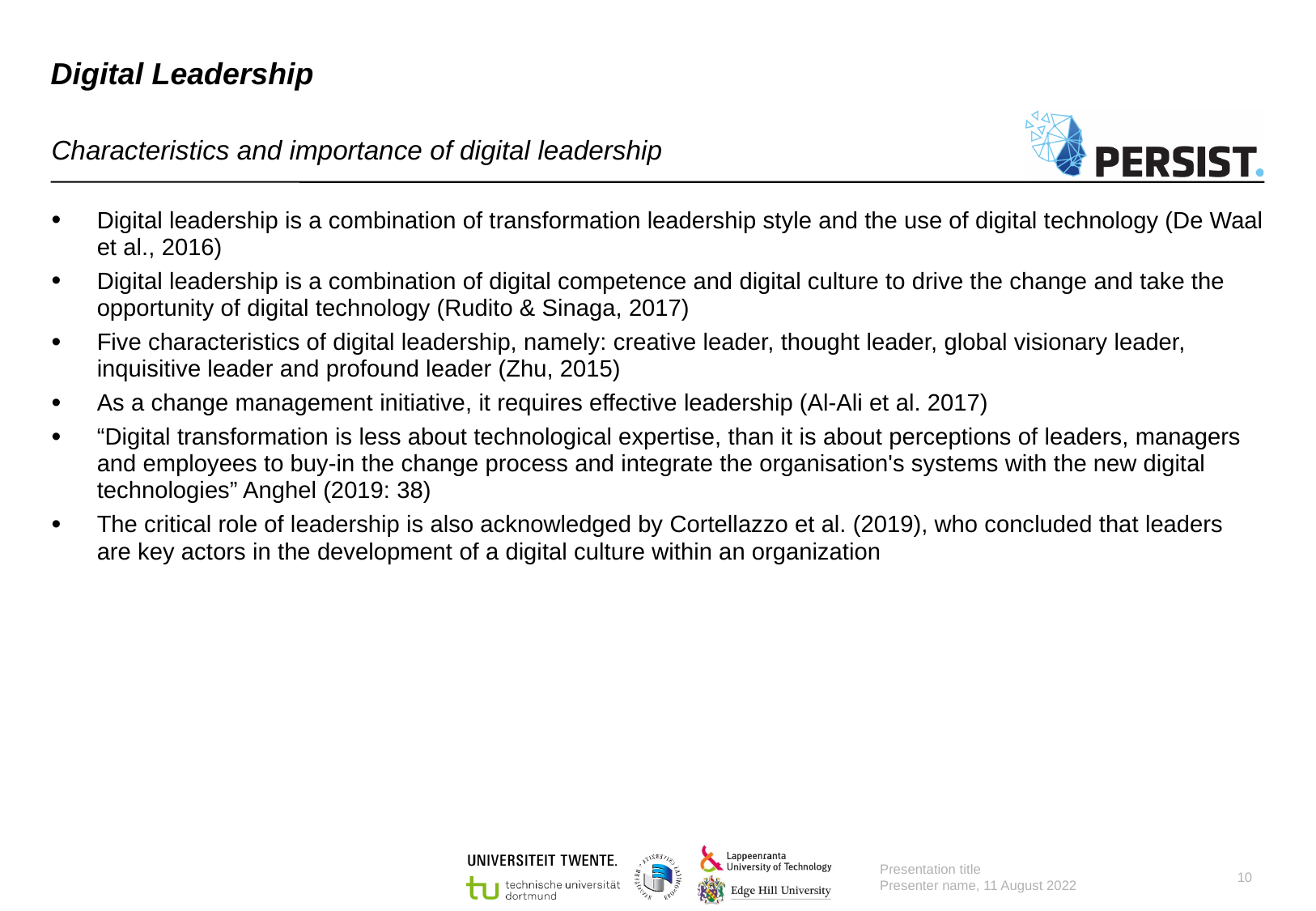

# Digital Leadership
Characteristics and importance of digital leadership
Digital leadership is a combination of transformation leadership style and the use of digital technology (De Waal et al., 2016)
Digital leadership is a combination of digital competence and digital culture to drive the change and take the opportunity of digital technology (Rudito & Sinaga, 2017)
Five characteristics of digital leadership, namely: creative leader, thought leader, global visionary leader, inquisitive leader and profound leader (Zhu, 2015)
As a change management initiative, it requires effective leadership (Al-Ali et al. 2017)
“Digital transformation is less about technological expertise, than it is about perceptions of leaders, managers and employees to buy-in the change process and integrate the organisation's systems with the new digital technologies” Anghel (2019: 38)
The critical role of leadership is also acknowledged by Cortellazzo et al. (2019), who concluded that leaders are key actors in the development of a digital culture within an organization

Presentation title
Presenter name, 11 August 2022
10